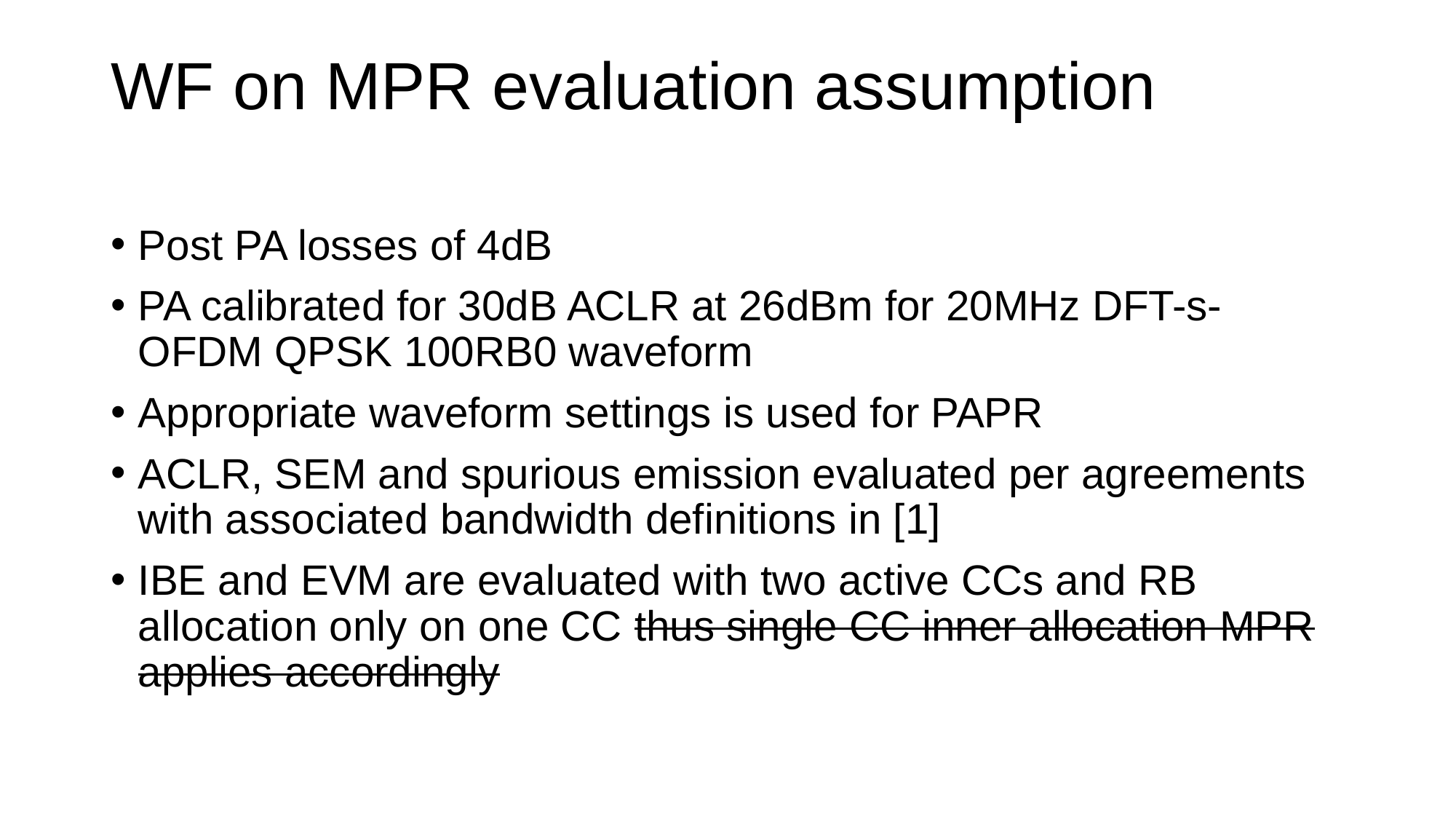

# WF on MPR evaluation assumption
Post PA losses of 4dB
PA calibrated for 30dB ACLR at 26dBm for 20MHz DFT-s-OFDM QPSK 100RB0 waveform
Appropriate waveform settings is used for PAPR
ACLR, SEM and spurious emission evaluated per agreements with associated bandwidth definitions in [1]
IBE and EVM are evaluated with two active CCs and RB allocation only on one CC thus single CC inner allocation MPR applies accordingly